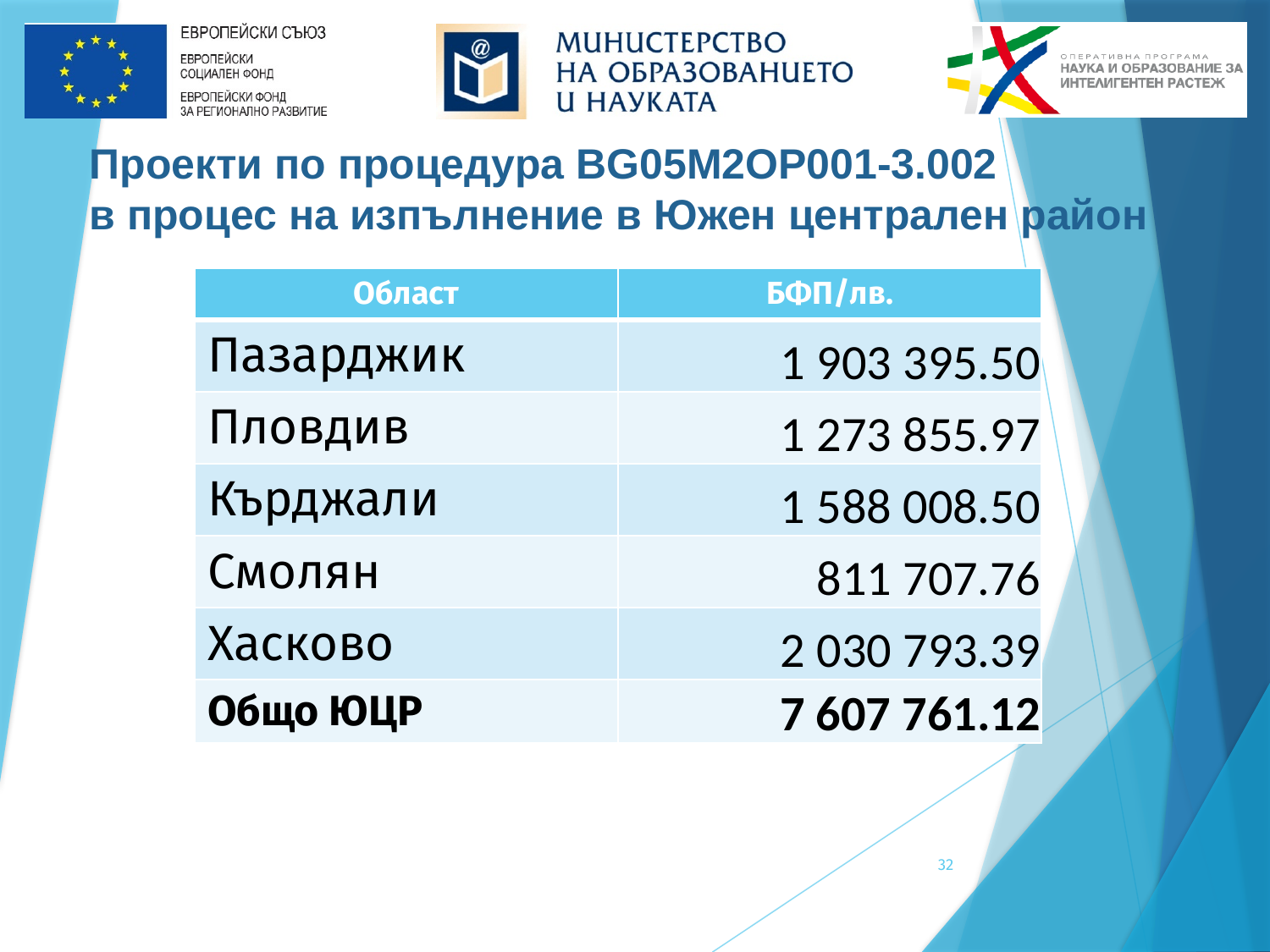

Проекти по процедура BG05M2OP001-3.002
в процес на изпълнение в Южен централен район
| Област | БФП/лв. |
| --- | --- |
| Пазарджик | 1 903 395.50 |
| Пловдив | 1 273 855.97 |
| Кърджали | 1 588 008.50 |
| Смолян | 811 707.76 |
| Хасково | 2 030 793.39 |
| Общо ЮЦР | 7 607 761.12 |
32